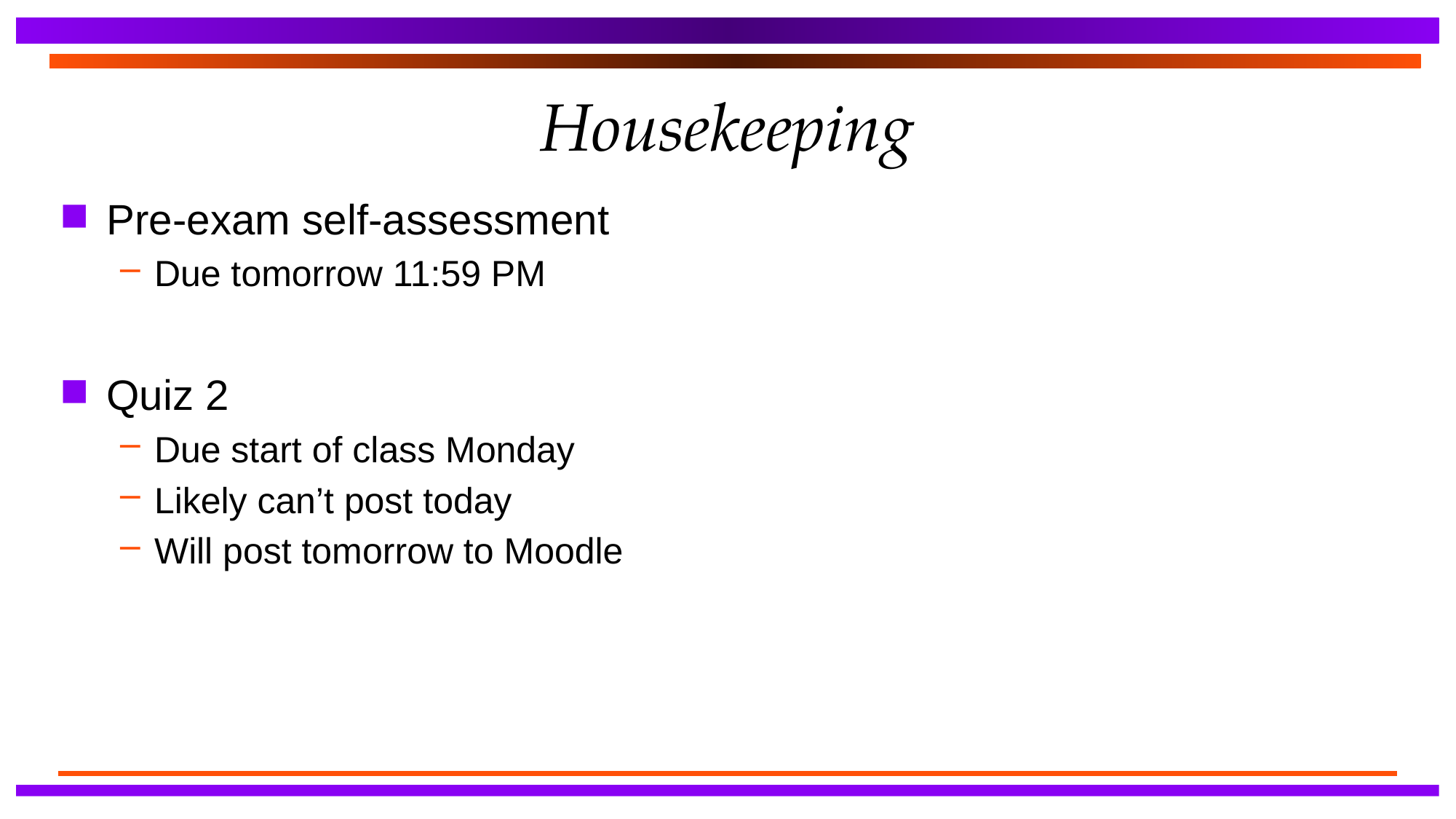

# Housekeeping
Pre-exam self-assessment
Due tomorrow 11:59 PM

Quiz 2
Due start of class Monday
Likely can’t post today
Will post tomorrow to Moodle